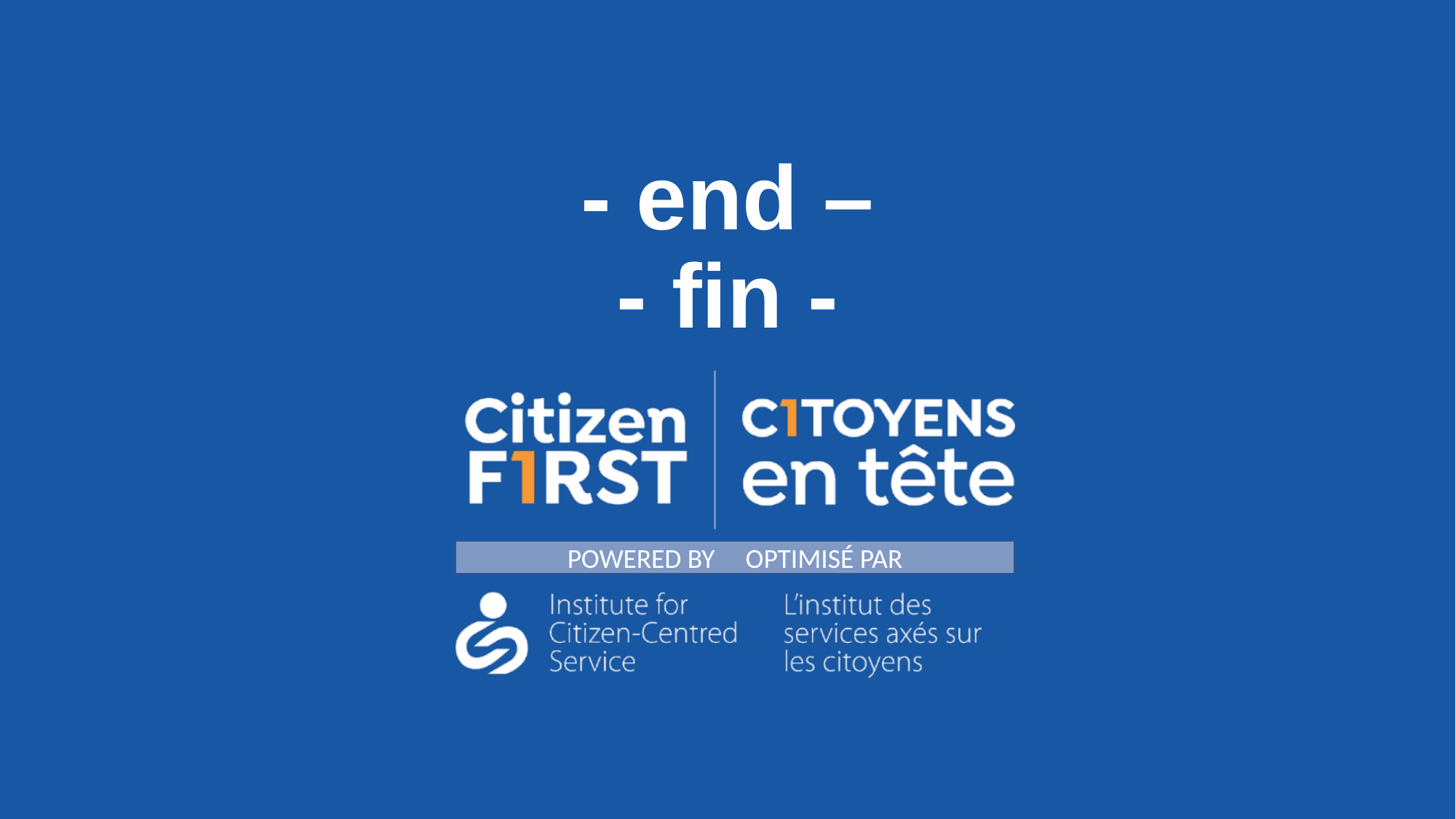

# - end – - fin -